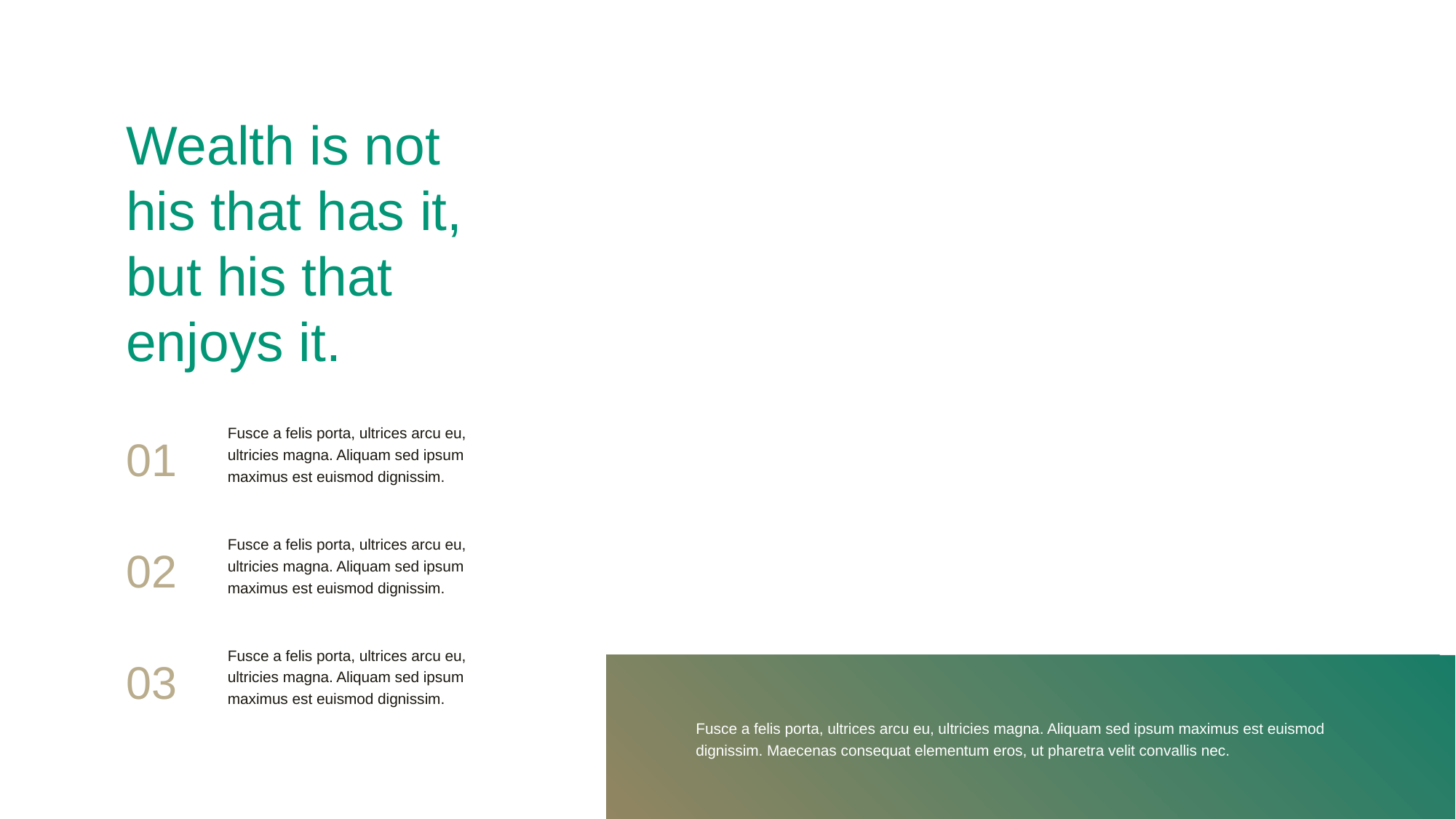

# Wealth is not his that has it, but his that enjoys it.
01
Fusce a felis porta, ultrices arcu eu, ultricies magna. Aliquam sed ipsum maximus est euismod dignissim.
02
Fusce a felis porta, ultrices arcu eu, ultricies magna. Aliquam sed ipsum maximus est euismod dignissim.
03
Fusce a felis porta, ultrices arcu eu, ultricies magna. Aliquam sed ipsum maximus est euismod dignissim.

Fusce a felis porta, ultrices arcu eu, ultricies magna. Aliquam sed ipsum maximus est euismod dignissim. Maecenas consequat elementum eros, ut pharetra velit convallis nec.